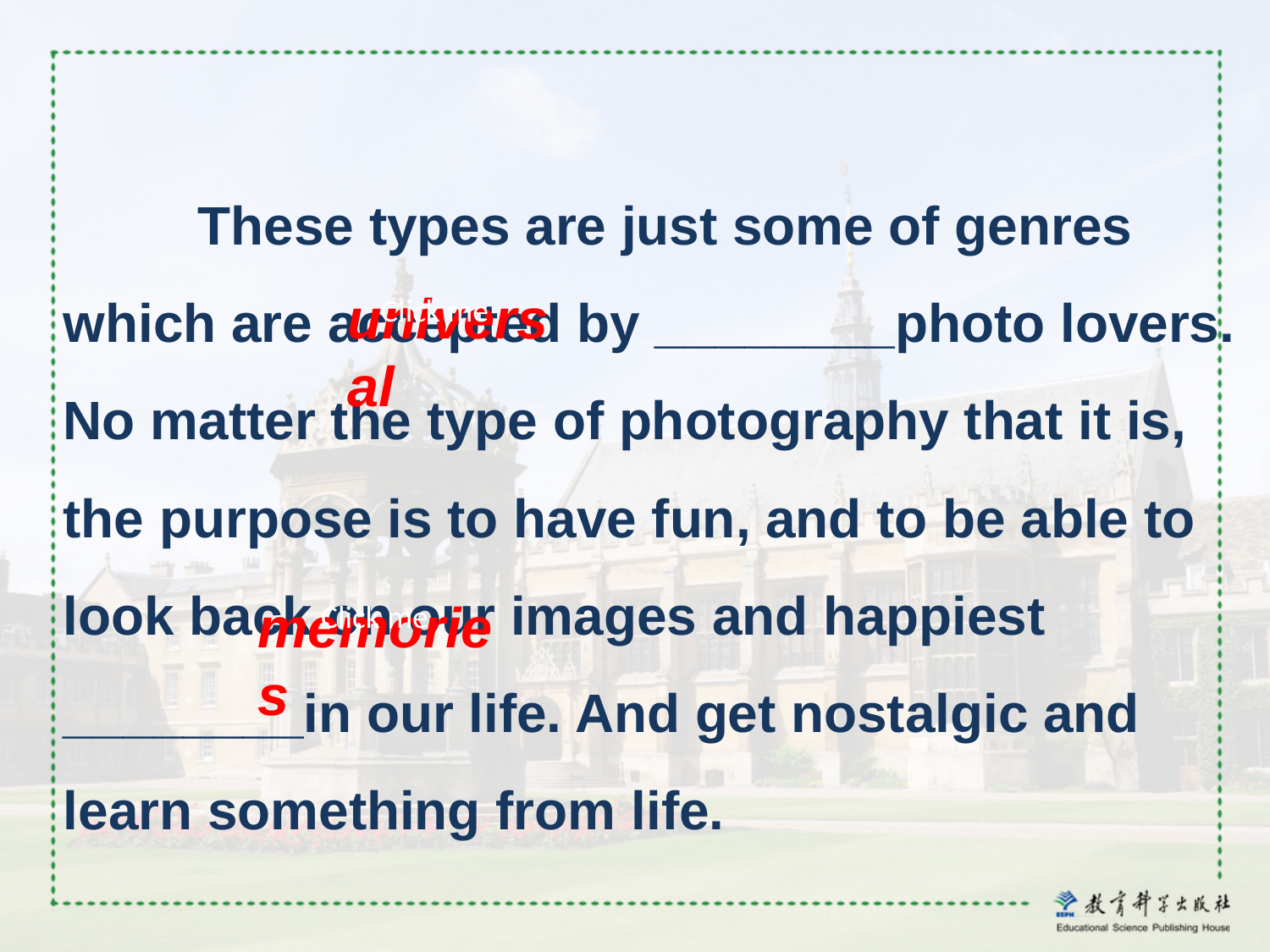

These types are just some of genres which are accepted by ________photo lovers. No matter the type of photography that it is, the purpose is to have fun, and to be able to look back on our images and happiest ________in our life. And get nostalgic and learn something from life.

Click me
universal
memories
Click me